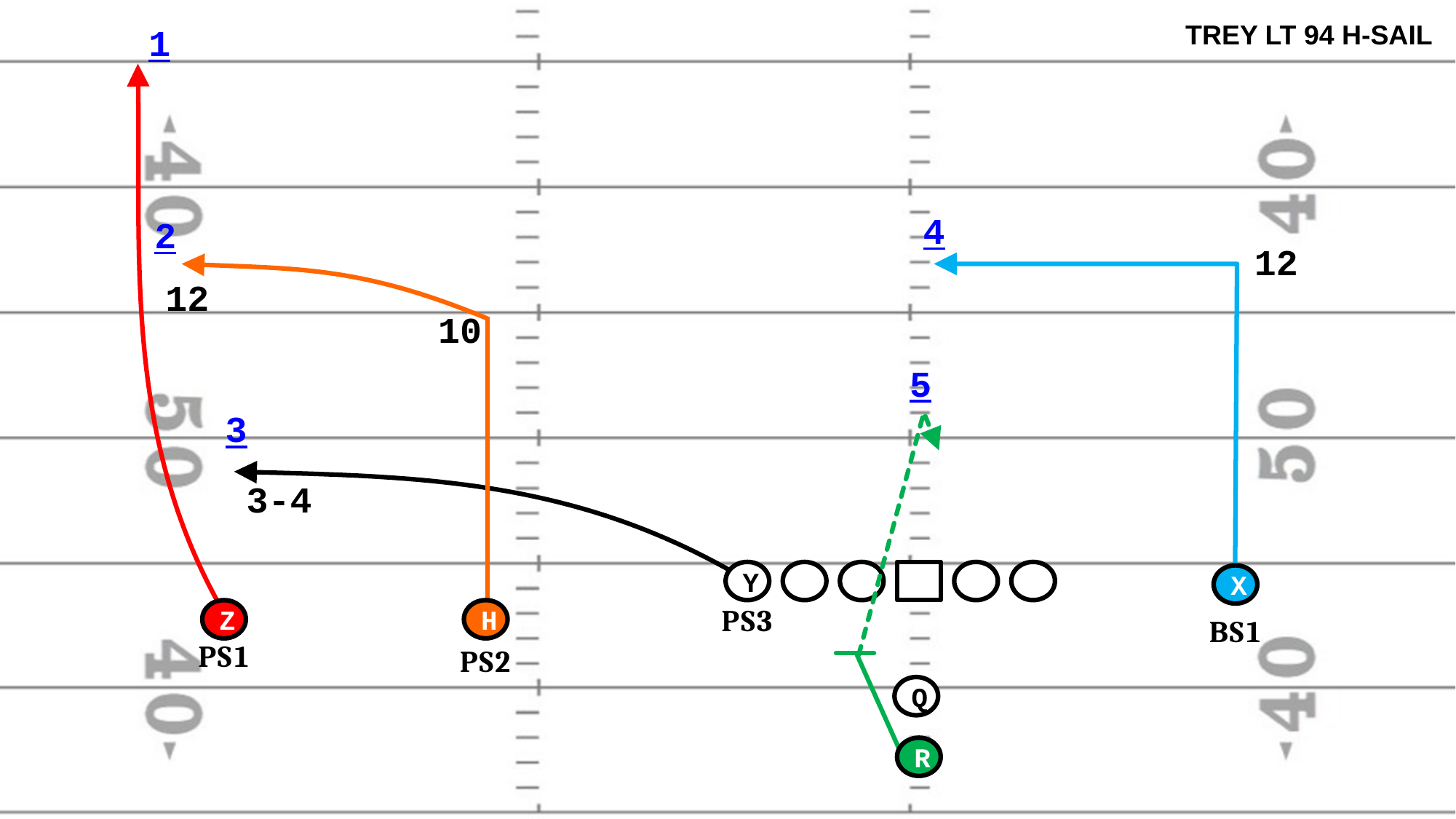

TREY LT 94 H-SAIL
1

4
2
12

12
10
5
3

3-4
Y

X
PS3
Z
H
BS1
PS1
PS2
Q
R